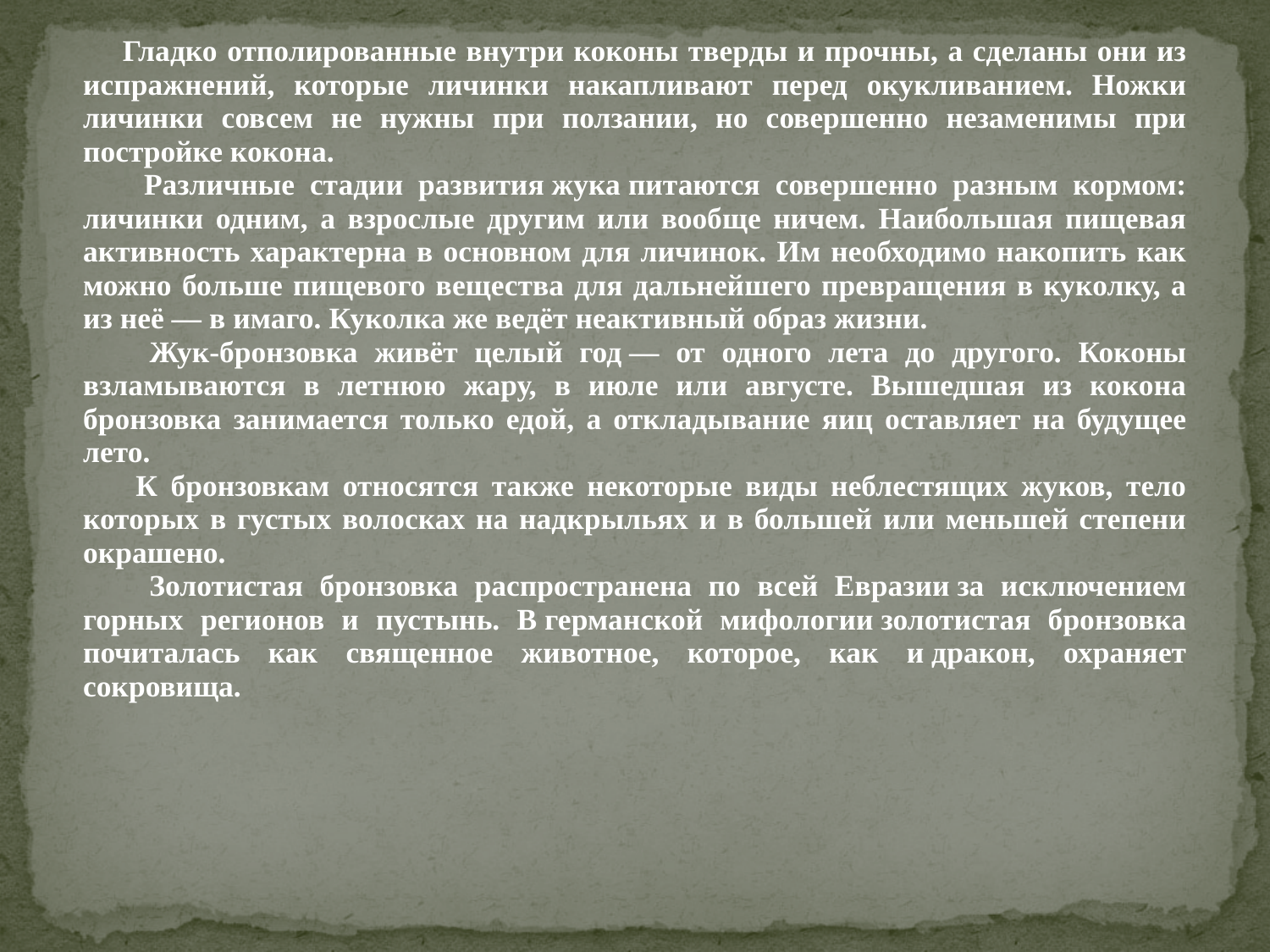

| Гладко отполированные внутри коконы тверды и прочны, а сделаны они из испражнений, которые личинки накапливают перед окукливанием. Ножки личинки совсем не нужны при ползании, но совершенно незаменимы при постройке кокона. Различные стадии развития жука питаются совершенно разным кормом: личинки одним, а взрослые другим или вообще ничем. Наибольшая пищевая активность характерна в основном для личинок. Им необходимо накопить как можно больше пищевого вещества для дальнейшего превращения в куколку, а из неё — в имаго. Куколка же ведёт неактивный образ жизни. Жук-бронзовка живёт целый год — от одного лета до другого. Коконы взламываются в летнюю жару, в июле или августе. Вышедшая из кокона бронзовка занимается только едой, а откладывание яиц оставляет на будущее лето. К бронзовкам относятся также некоторые виды неблестящих жуков, тело которых в густых волосках на надкрыльях и в большей или меньшей степени окрашено. Золотистая бронзовка распространена по всей Евразии за исключением горных регионов и пустынь. В германской мифологии золотистая бронзовка почиталась как священное животное, которое, как и дракон, охраняет сокровища. |
| --- |